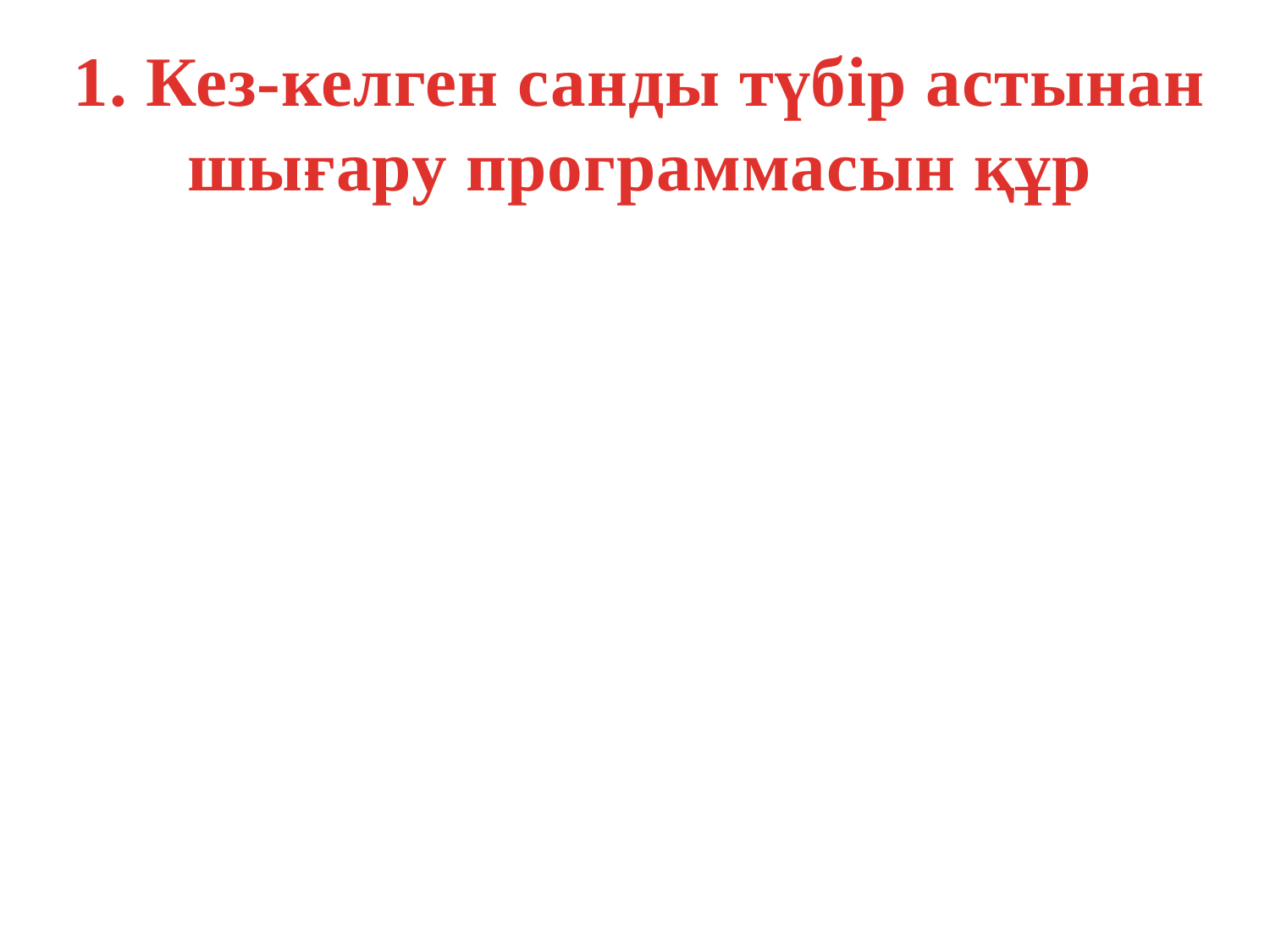

1. Кез-келген санды түбір астынан шығару программасын құр